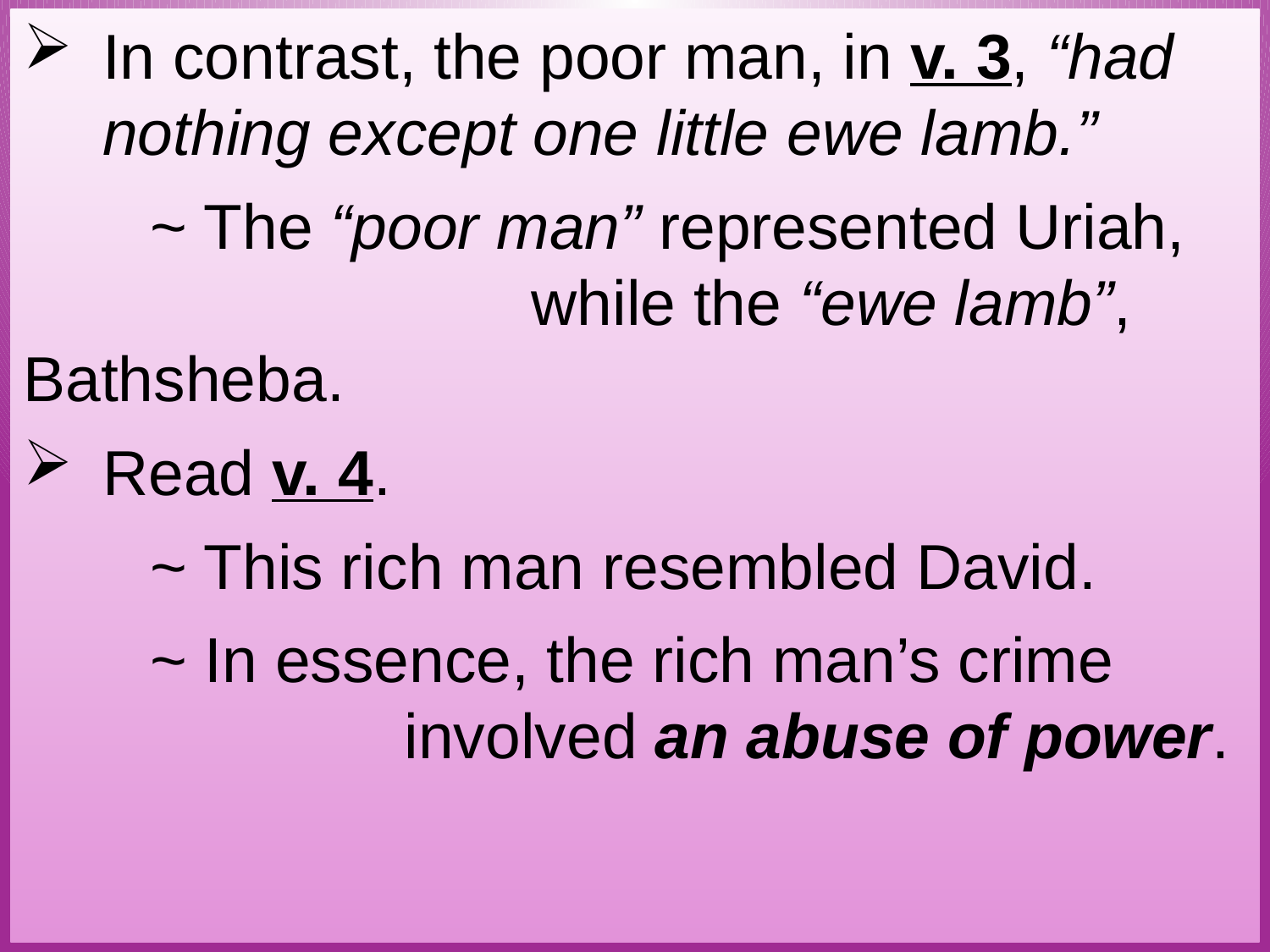

In contrast, the poor man, in v. 3, “had nothing except one little ewe lamb.”
	~ The “poor man” represented Uriah, 				while the “ewe lamb”, Bathsheba.
Read v. 4.
	~ This rich man resembled David.
	~ In essence, the rich man’s crime 				involved an abuse of power.